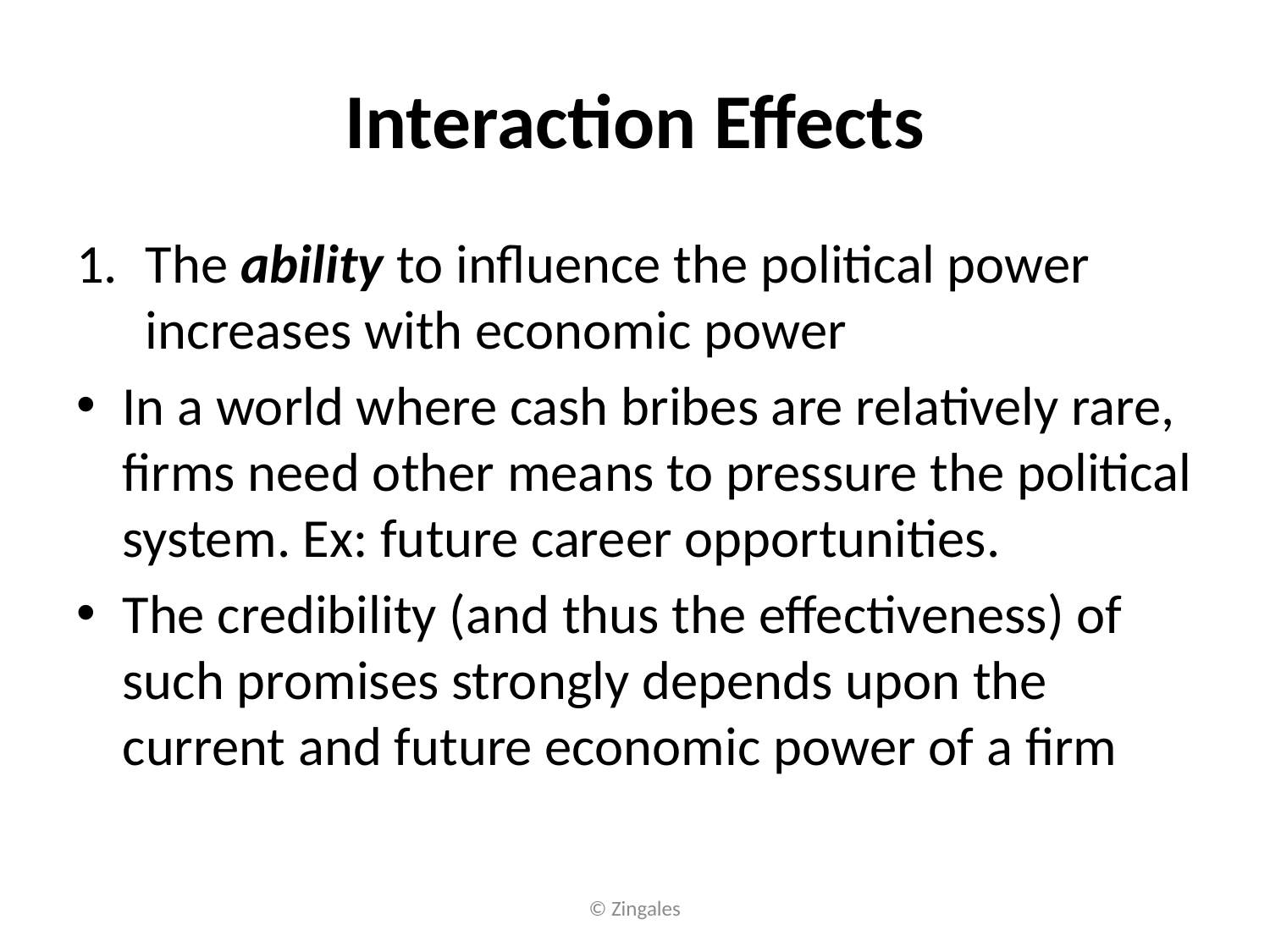

# Interaction Effects
The ability to influence the political power increases with economic power
In a world where cash bribes are relatively rare, firms need other means to pressure the political system. Ex: future career opportunities.
The credibility (and thus the effectiveness) of such promises strongly depends upon the current and future economic power of a firm
© Zingales